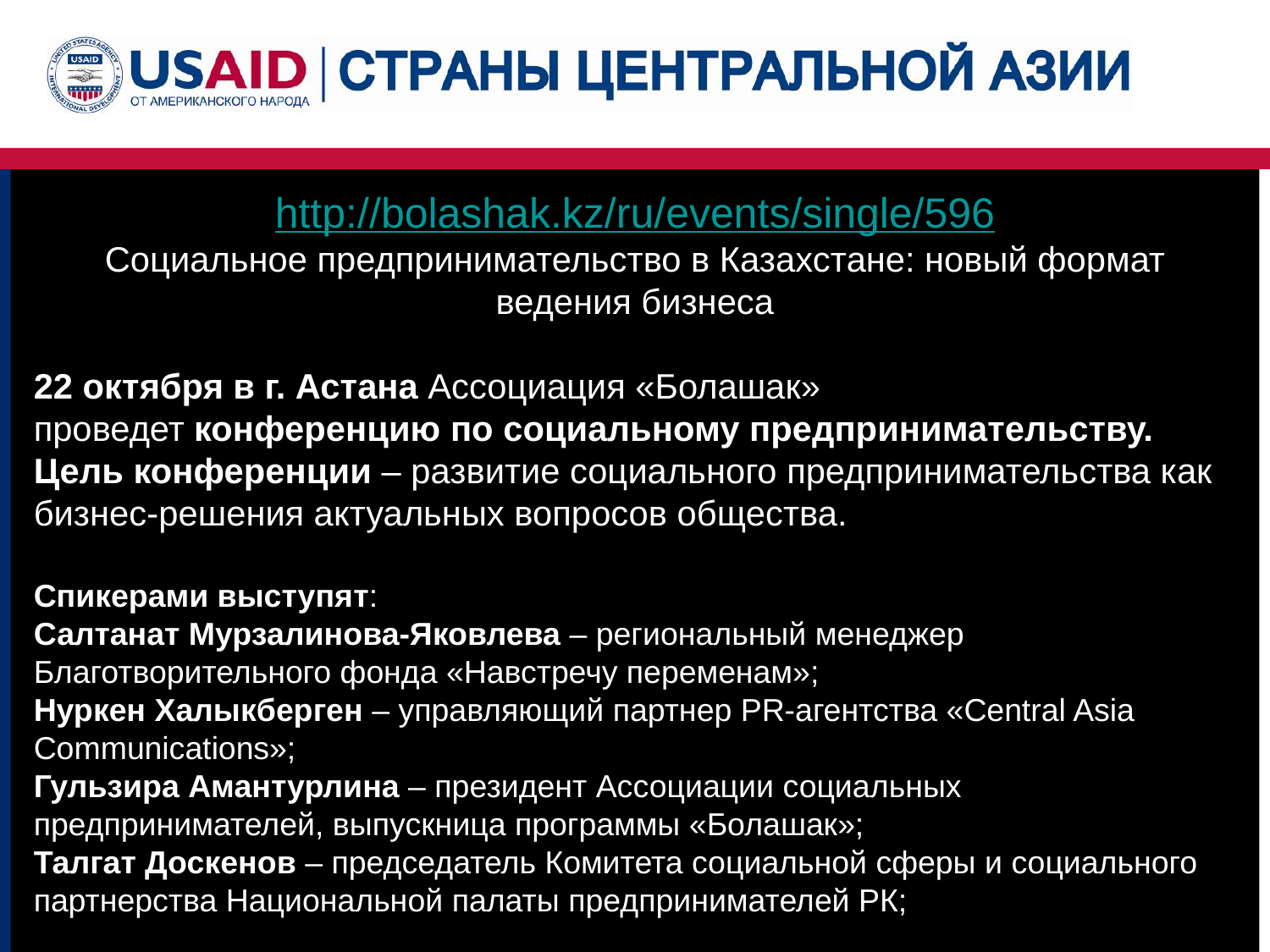

http://bolashak.kz/ru/events/single/596
Социальное предпринимательство в Казахстане: новый формат ведения бизнеса

22 октября в г. Астана Ассоциация «Болашак» проведет конференцию по социальному предпринимательству.  Цель конференции – развитие социального предпринимательства как бизнес-решения актуальных вопросов общества.

Спикерами выступят:
Салтанат Мурзалинова-Яковлева – региональный менеджер Благотворительного фонда «Навстречу переменам»;
Нуркен Халыкберген – управляющий партнер PR-агентства «Central Asia Communications»;
Гульзира Амантурлина – президент Ассоциации социальных предпринимателей, выпускница программы «Болашак»;
Талгат Доскенов – председатель Комитета социальной сферы и социального партнерства Национальной палаты предпринимателей РК;